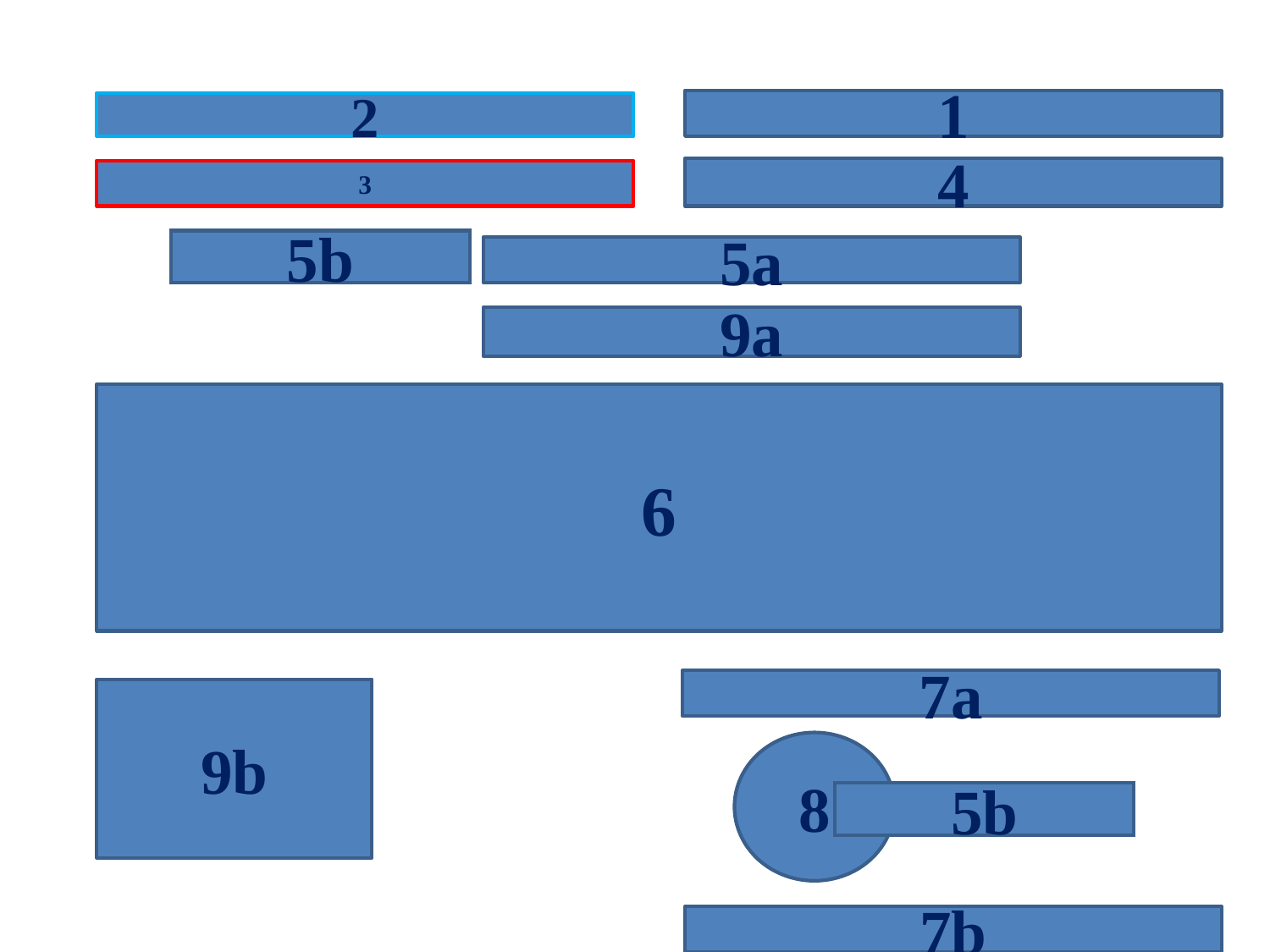

1
2
4
3
5b
5a
9a
6
7a
9b
8
5b
7b